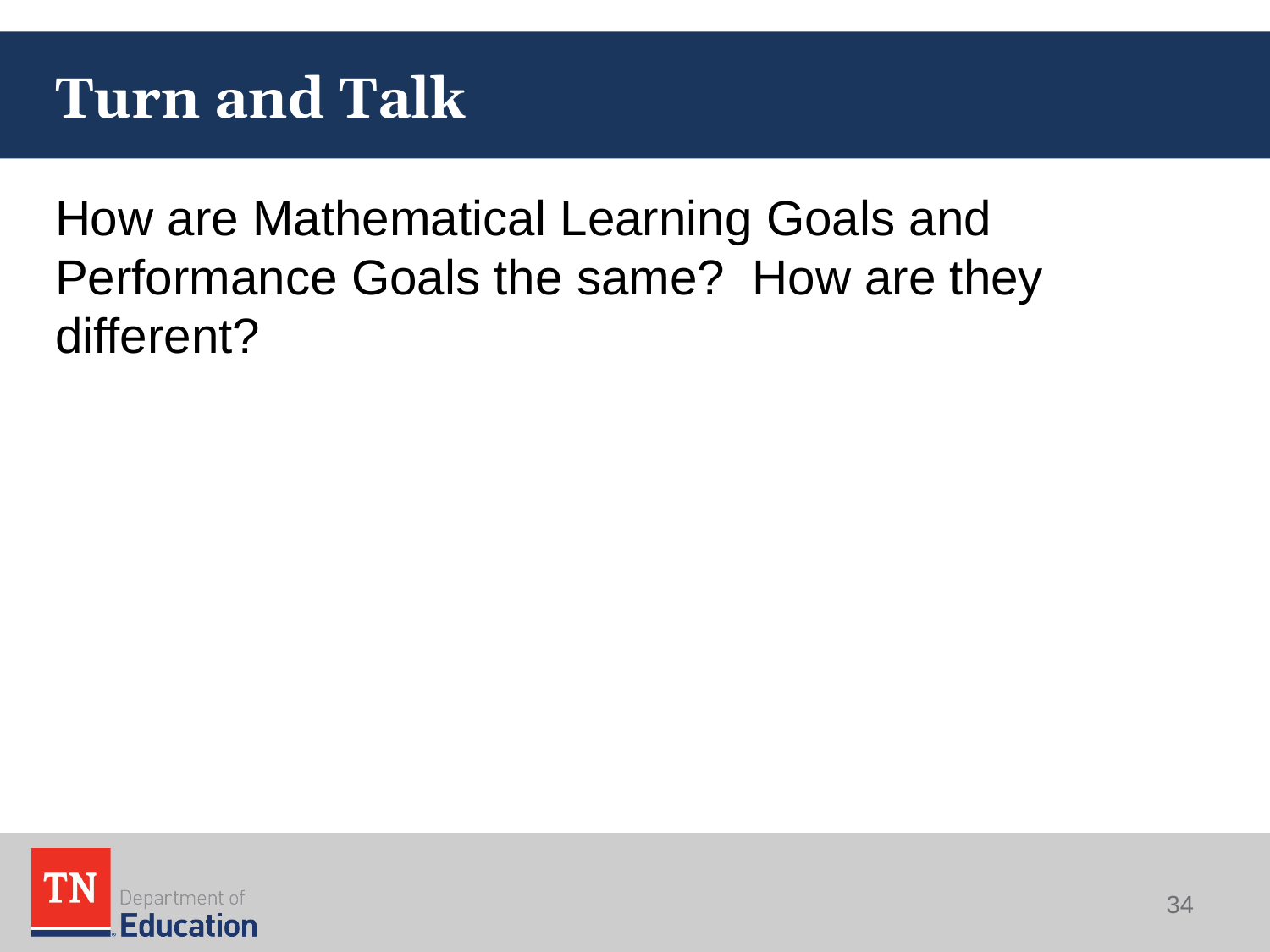

# Turn and Talk
How are Mathematical Learning Goals and Performance Goals the same?  How are they different?
34